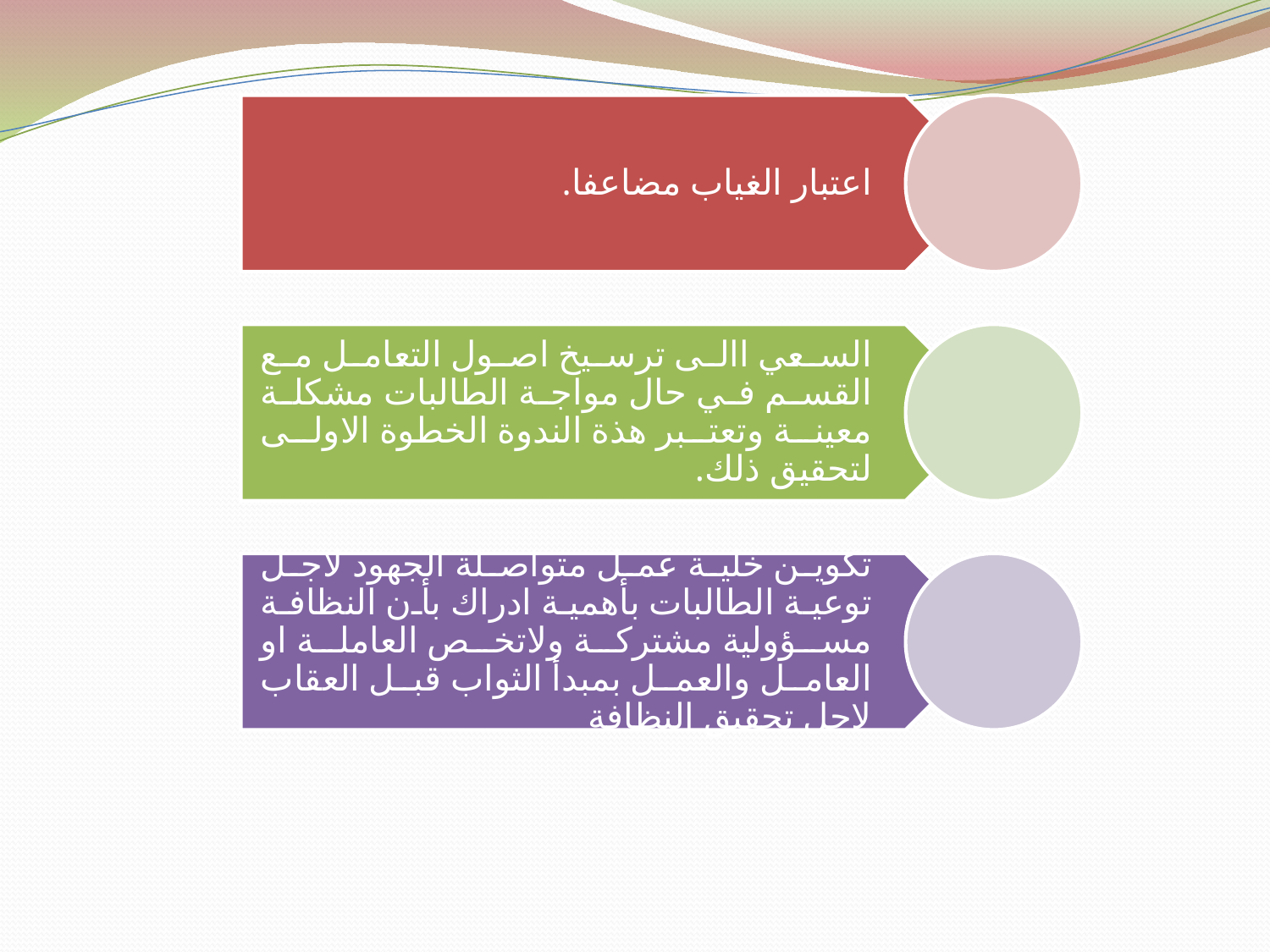

اعتبار الغياب مضاعفا.
السعي االى ترسيخ اصول التعامل مع القسم في حال مواجة الطالبات مشكلة معينة وتعتبر هذة الندوة الخطوة الاولى لتحقيق ذلك.
تكوين خلية عمل متواصلة الجهود لاجل توعية الطالبات بأهمية ادراك بأن النظافة مسؤولية مشتركة ولاتخص العاملة او العامل والعمل بمبدأ الثواب قبل العقاب لاجل تحقيق النظافة